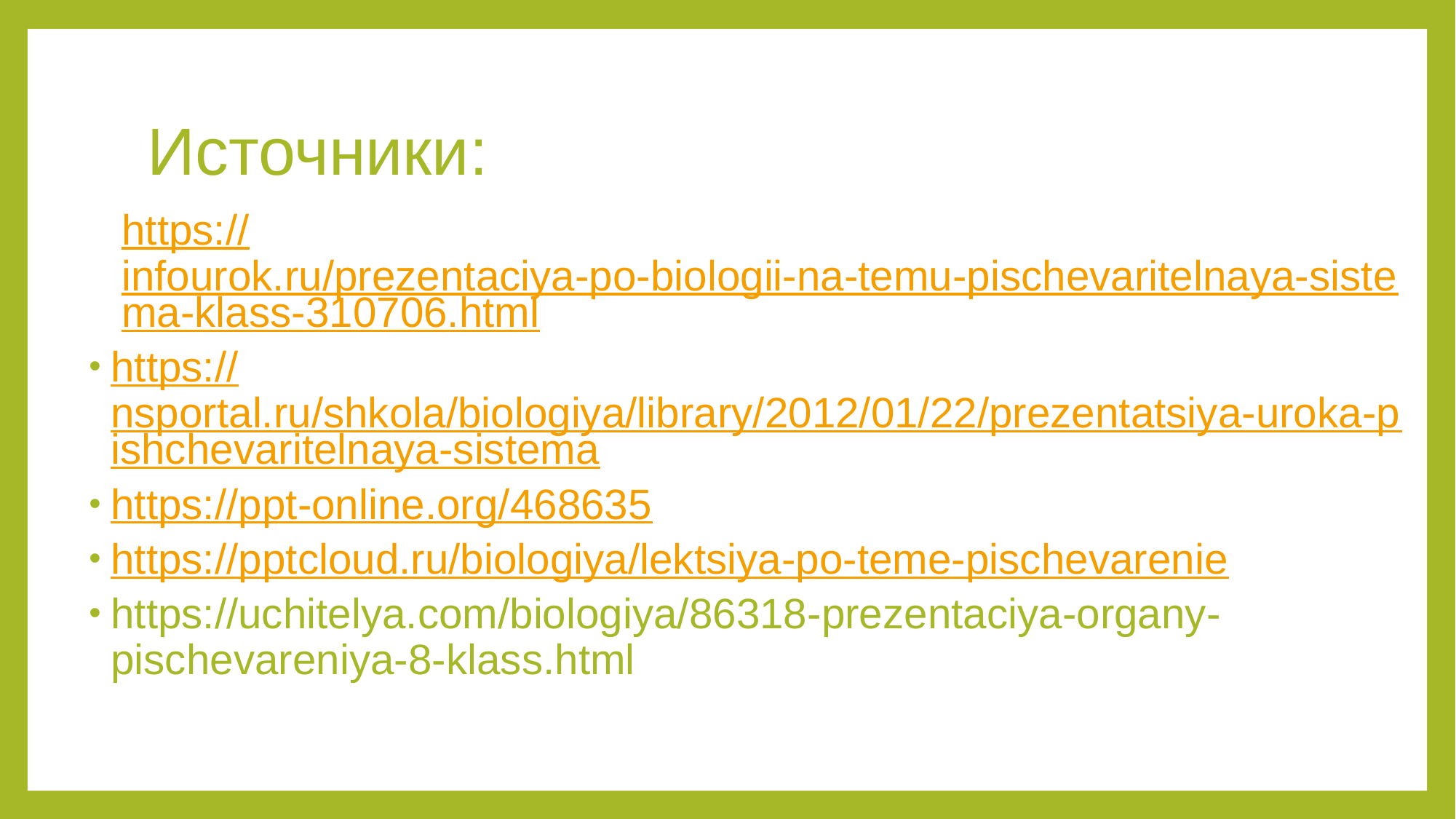

# Источники:
https://infourok.ru/prezentaciya-po-biologii-na-temu-pischevaritelnaya-sistema-klass-310706.html
https://nsportal.ru/shkola/biologiya/library/2012/01/22/prezentatsiya-uroka-pishchevaritelnaya-sistema
https://ppt-online.org/468635
https://pptcloud.ru/biologiya/lektsiya-po-teme-pischevarenie
https://uchitelya.com/biologiya/86318-prezentaciya-organy-pischevareniya-8-klass.html